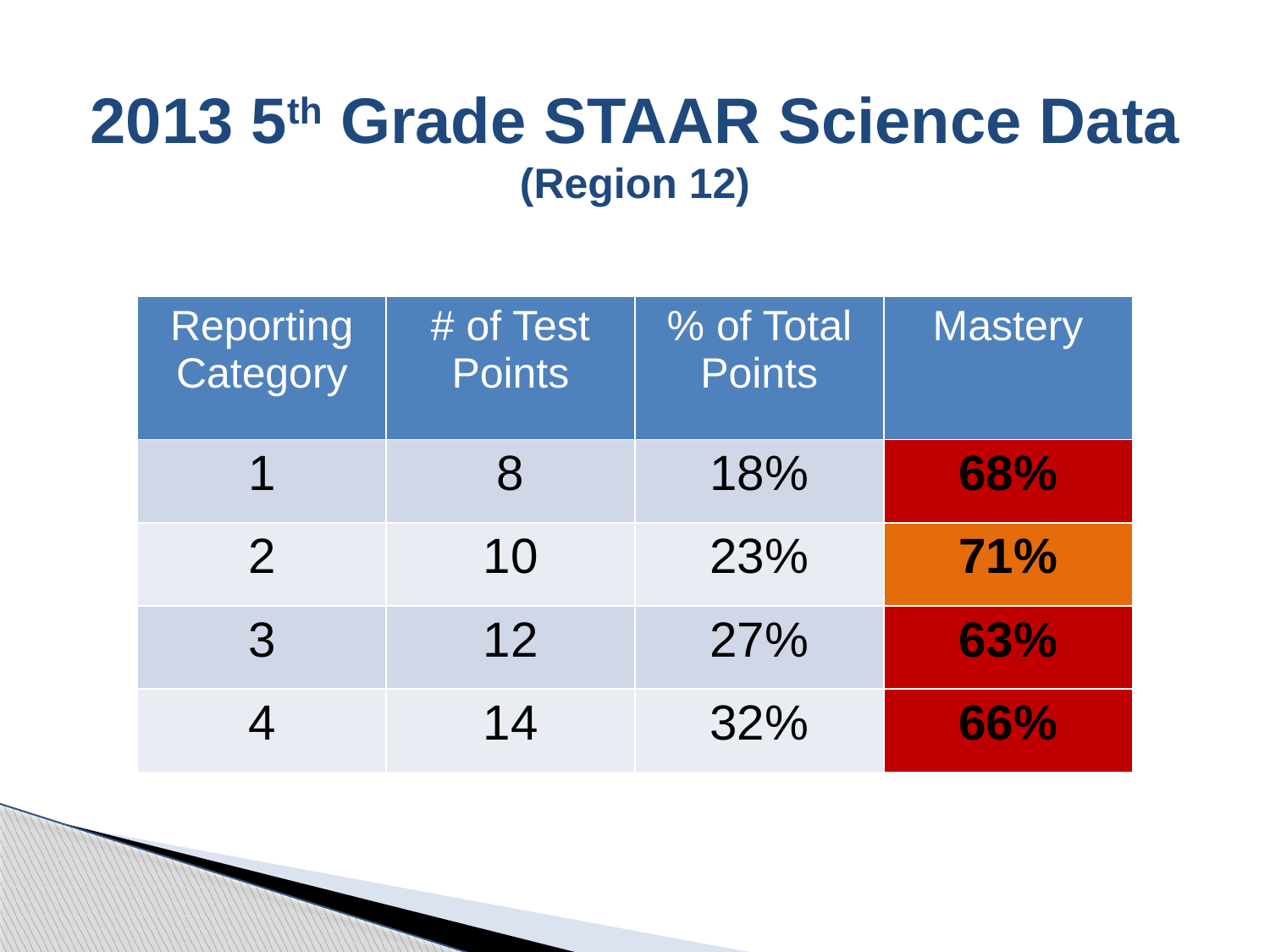

# 2013 5th Grade STAAR Science Data (Region 12)

| Reporting Category | # of Test Points | % of Total Points | Mastery |
| --- | --- | --- | --- |
| 1 | 8 | 18% | 68% |
| 2 | 10 | 23% | 71% |
| 3 | 12 | 27% | 63% |
| 4 | 14 | 32% | 66% |